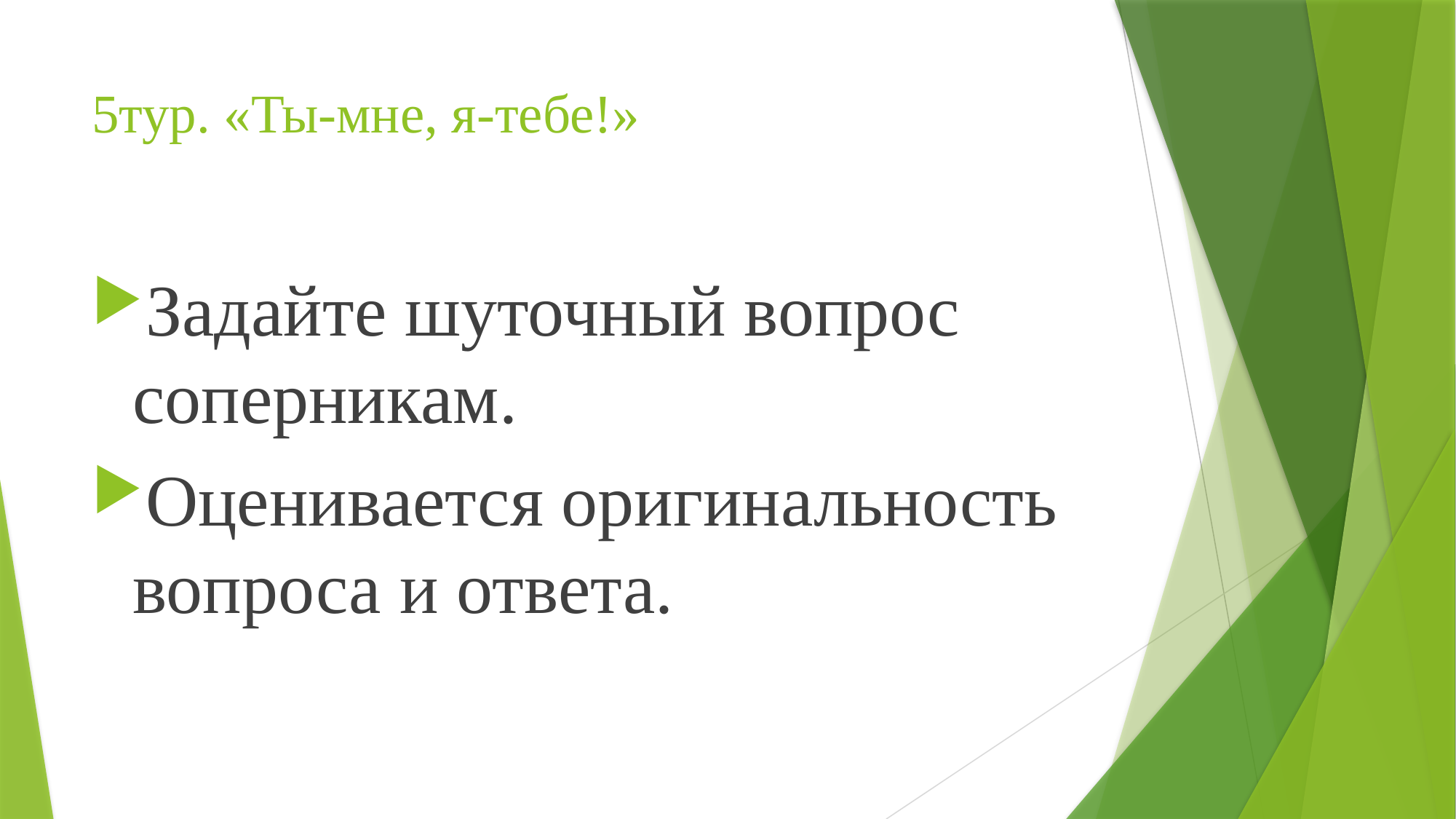

# 5тур. «Ты-мне, я-тебе!»
Задайте шуточный вопрос соперникам.
Оценивается оригинальность вопроса и ответа.